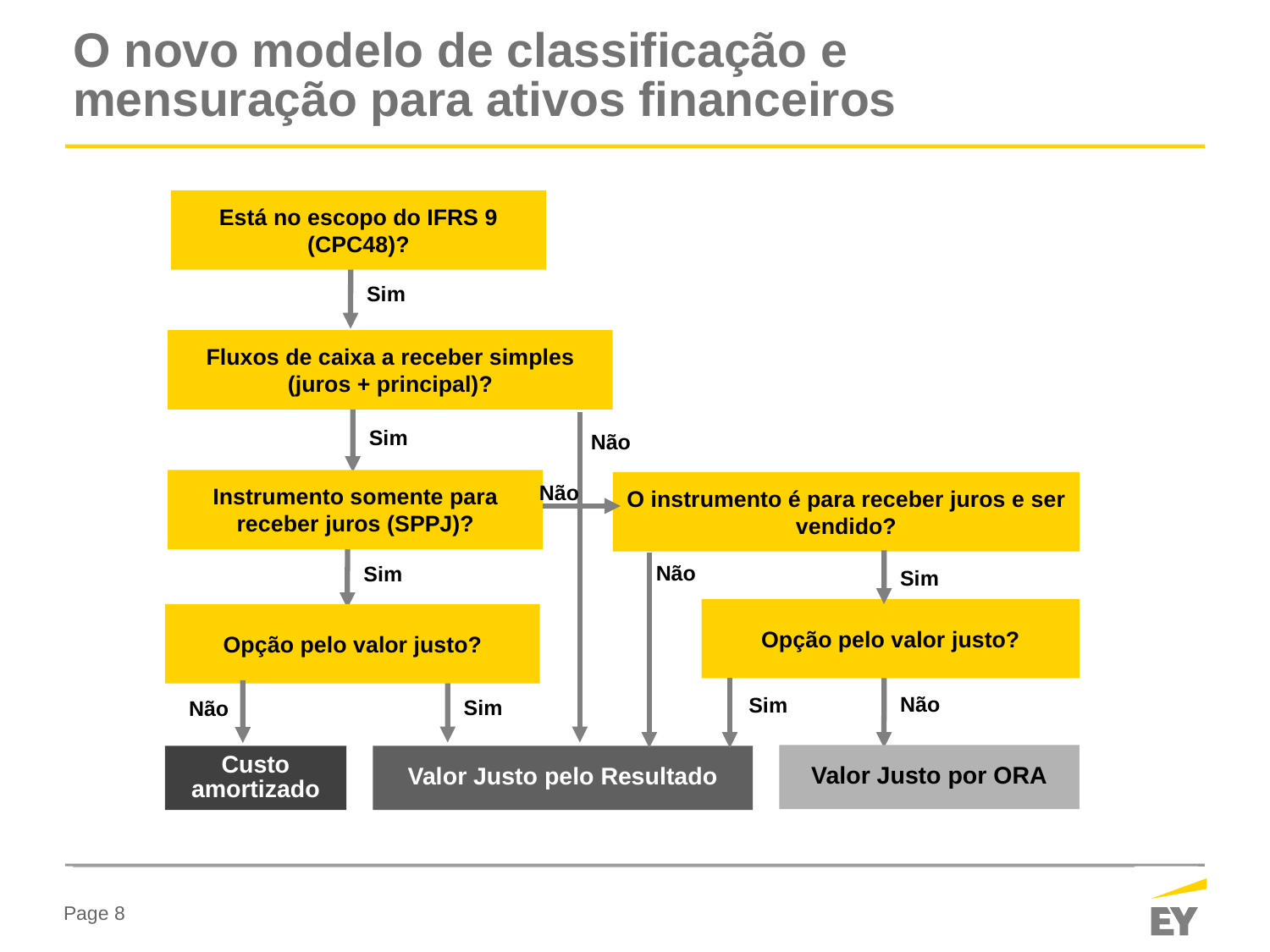

# O novo modelo de classificação e mensuração para ativos financeiros
Está no escopo do IFRS 9 (CPC48)?
Sim
Fluxos de caixa a receber simples (juros + principal)?
Sim
Não
Instrumento somente para receber juros (SPPJ)?
O instrumento é para receber juros e ser vendido?
Não
Não
Sim
Sim
Opção pelo valor justo?
Opção pelo valor justo?
Não
Sim
Sim
Não
Valor Justo por ORA
Custo amortizado
Valor Justo pelo Resultado